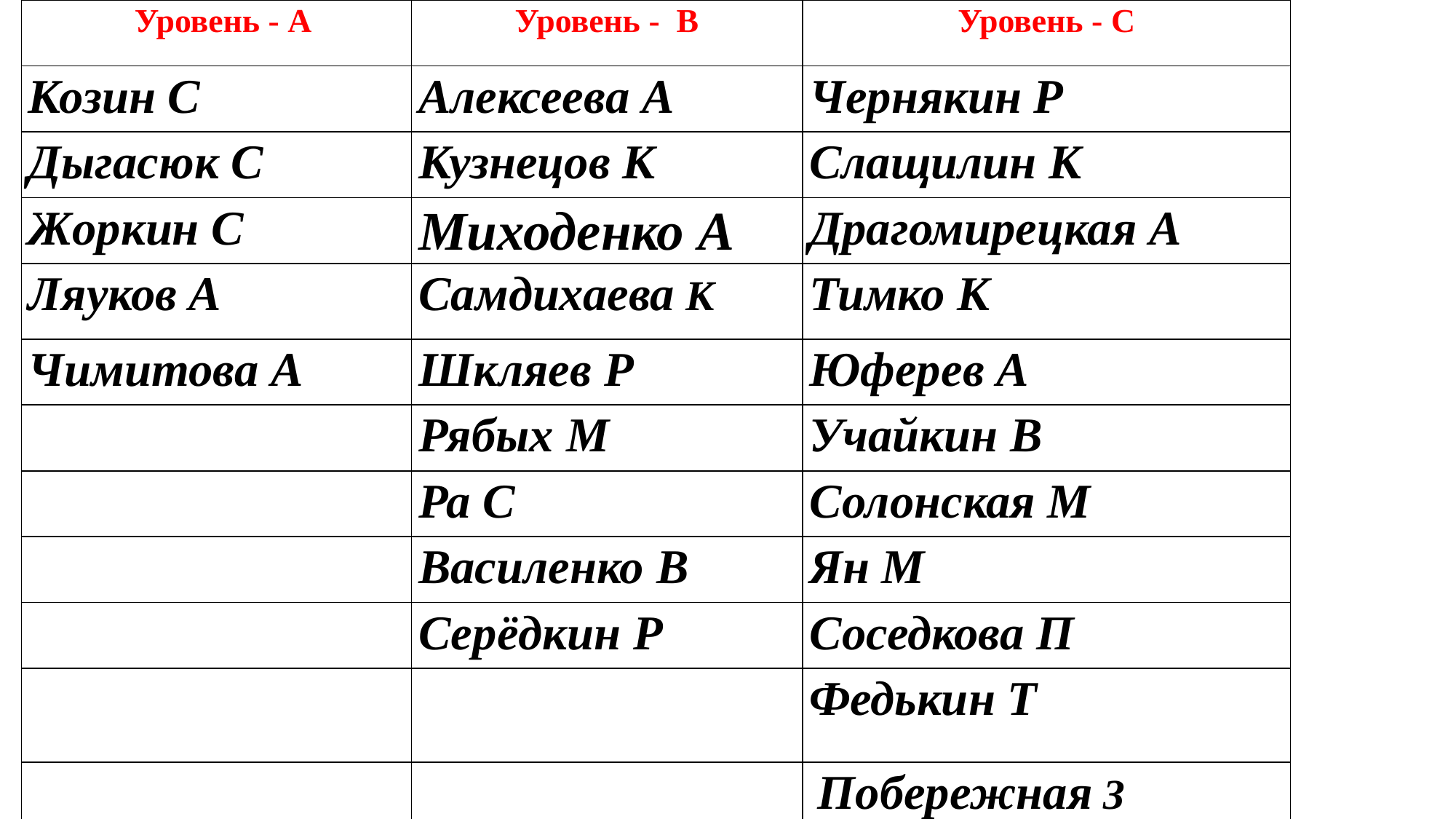

| Уровень - А | Уровень - В | Уровень - С |
| --- | --- | --- |
| Козин С | Алексеева А | Чернякин Р |
| Дыгасюк С | Кузнецов К | Слащилин К |
| Жоркин С | Миходенко А | Драгомирецкая А |
| Ляуков А | Самдихаева К | Тимко К |
| Чимитова А | Шкляев Р | Юферев А |
|  | Рябых М | Учайкин В |
|  | Ра С | Солонская М |
|  | Василенко В | Ян М |
|  | Серёдкин Р | Соседкова П |
|  |  | Федькин Т |
|  |  | Побережная З |